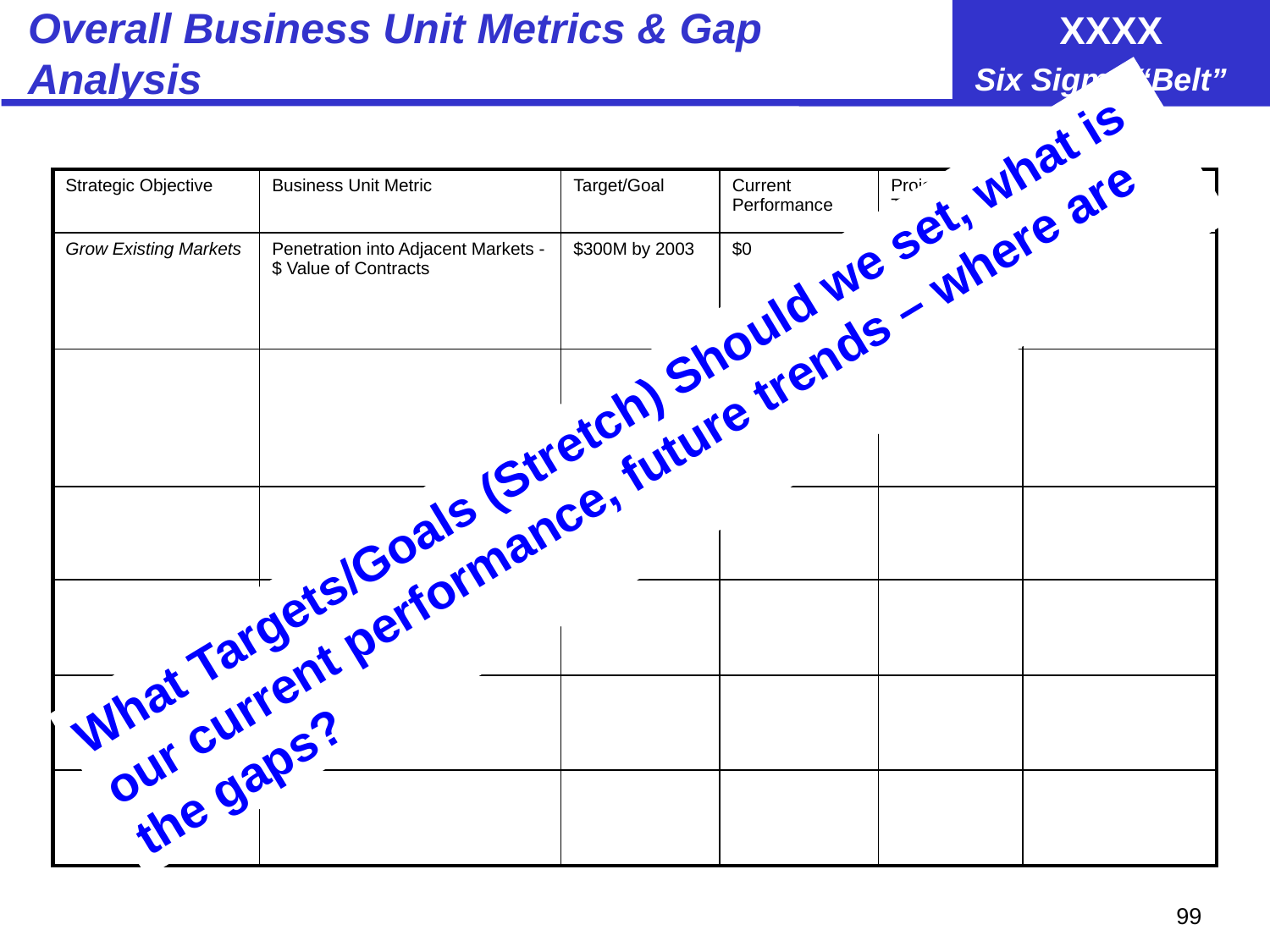

# Overall Business Unit Metrics & Gap Analysis
| Strategic Objective | Business Unit Metric | Target/Goal | Current Performance | Projected Trend | Gap |
| --- | --- | --- | --- | --- | --- |
| Grow Existing Markets | Penetration into Adjacent Markets - $ Value of Contracts | $300M by 2003 | $0 | $0 | Large! |
|  |  |  |  |  |  |
|  |  |  |  |  |  |
|  |  |  |  |  |  |
|  |  |  |  |  |  |
|  |  |  |  |  |  |
What Targets/Goals (Stretch) Should we set, what is our current performance, future trends – where are the gaps?